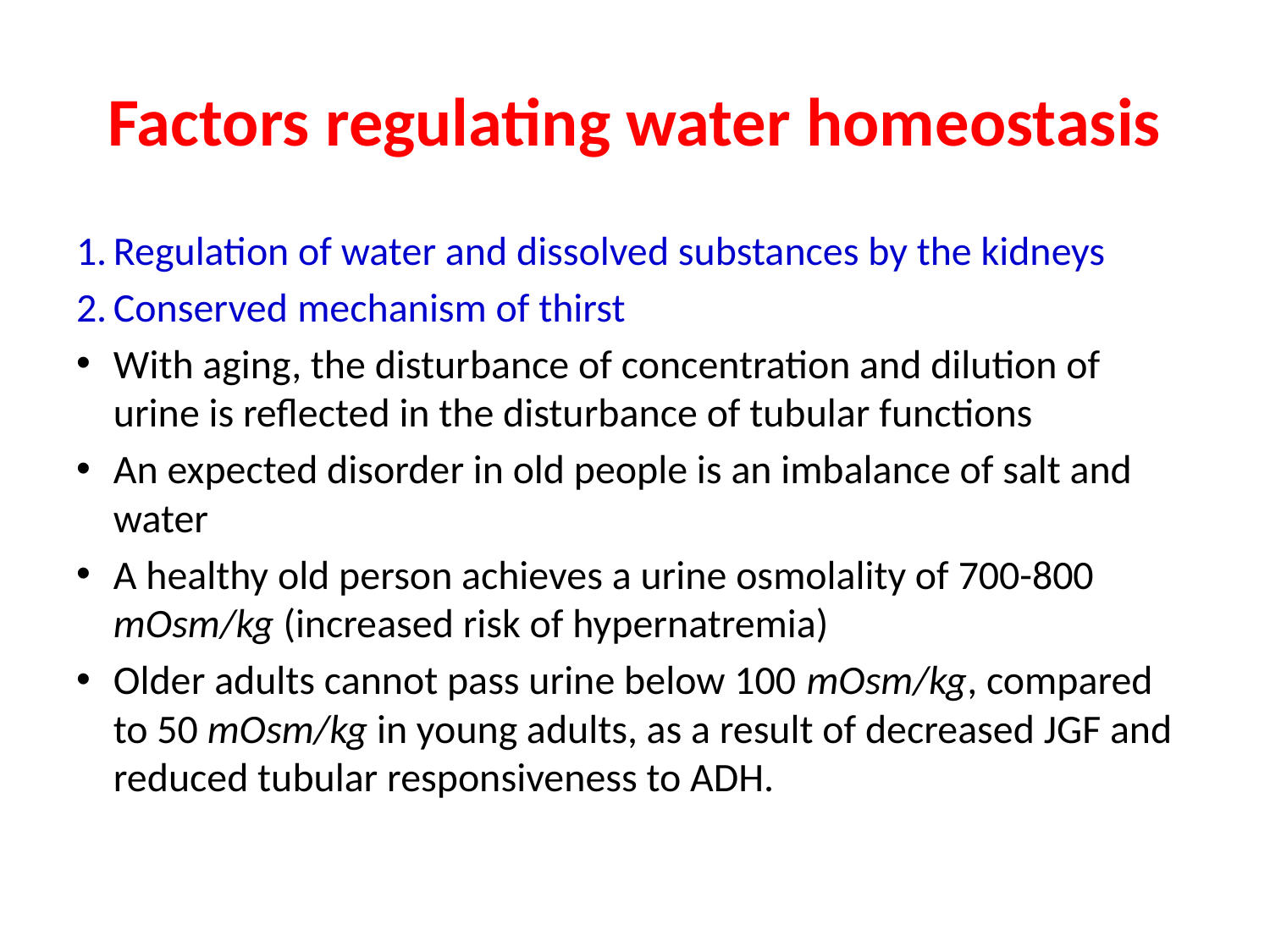

# Factors regulating water homeostasis
Regulation of water and dissolved substances by the kidneys
Conserved mechanism of thirst
With aging, the disturbance of concentration and dilution of urine is reflected in the disturbance of tubular functions
An expected disorder in old people is an imbalance of salt and water
A healthy old person achieves a urine osmolality of 700-800 mOsm/kg (increased risk of hypernatremia)
Older adults cannot pass urine below 100 mOsm/kg, compared to 50 mOsm/kg in young adults, as a result of decreased JGF and reduced tubular responsiveness to ADH.